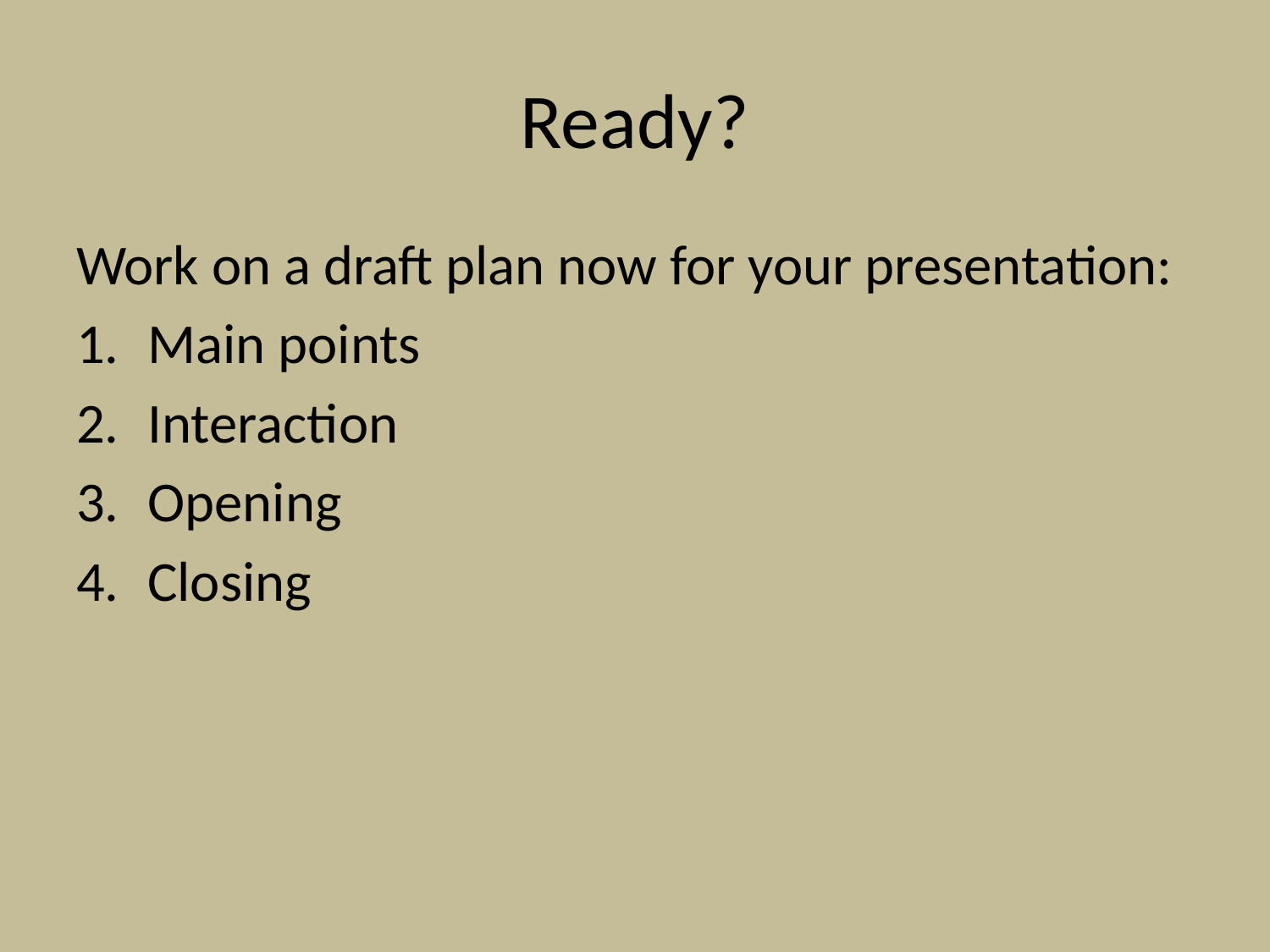

# Ready?
Work on a draft plan now for your presentation:
Main points
Interaction
Opening
Closing